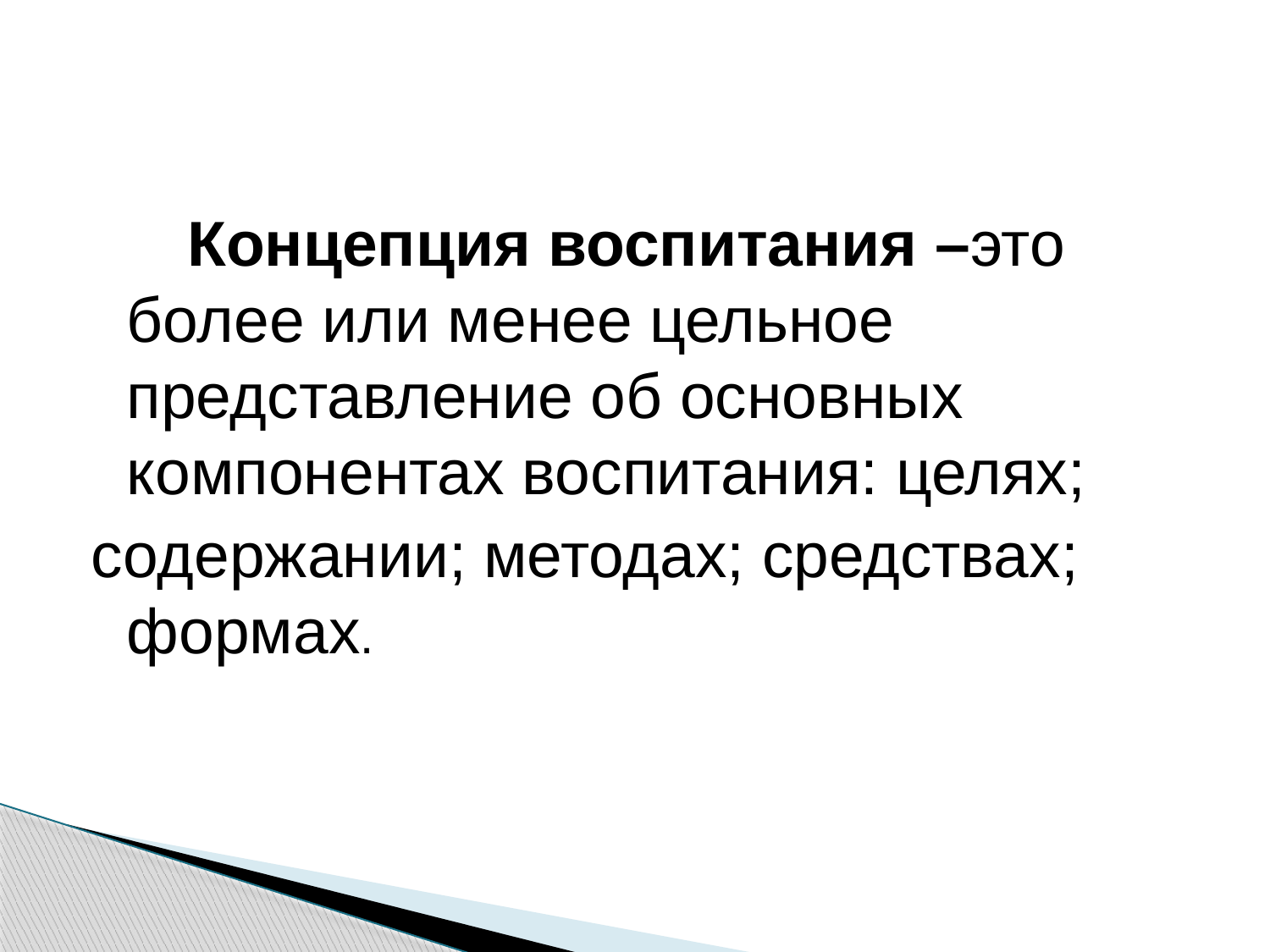

#
       Концепция воспитания –это более или менее цельное представление об основных компонентах воспитания: целях;
содержании; методах; средствах; формах.